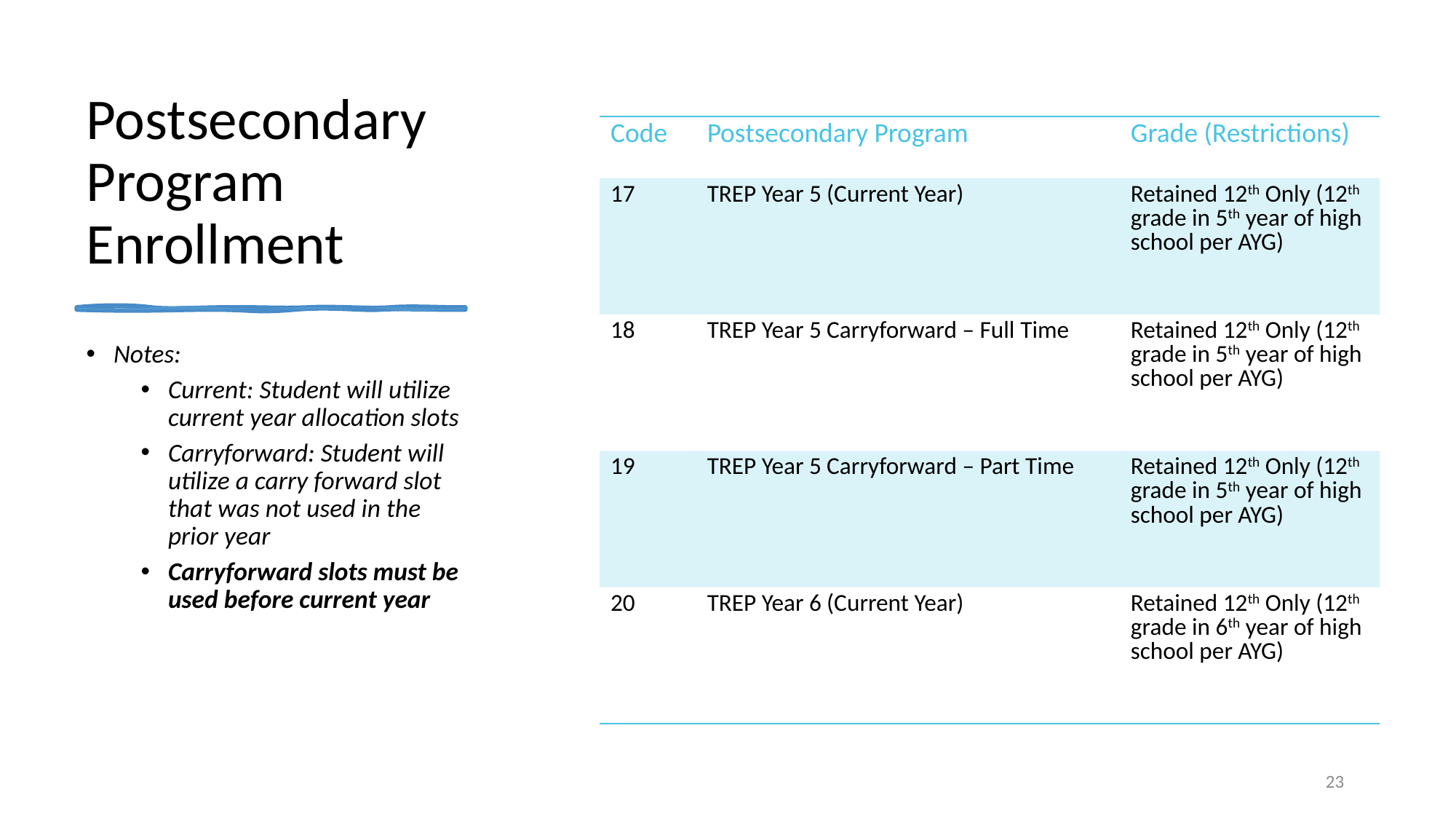

# Postsecondary Program Enrollment
| Code | Postsecondary Program | Grade (Restrictions) |
| --- | --- | --- |
| 17 | TREP Year 5 (Current Year) | Retained 12th Only (12th grade in 5th year of high school per AYG) |
| 18 | TREP Year 5 Carryforward – Full Time | Retained 12th Only (12th grade in 5th year of high school per AYG) |
| 19 | TREP Year 5 Carryforward – Part Time | Retained 12th Only (12th grade in 5th year of high school per AYG) |
| 20 | TREP Year 6 (Current Year) | Retained 12th Only (12th grade in 6th year of high school per AYG) |

Notes:
Current: Student will utilize current year allocation slots
Carryforward: Student will utilize a carry forward slot that was not used in the prior year
Carryforward slots must be used before current year

23